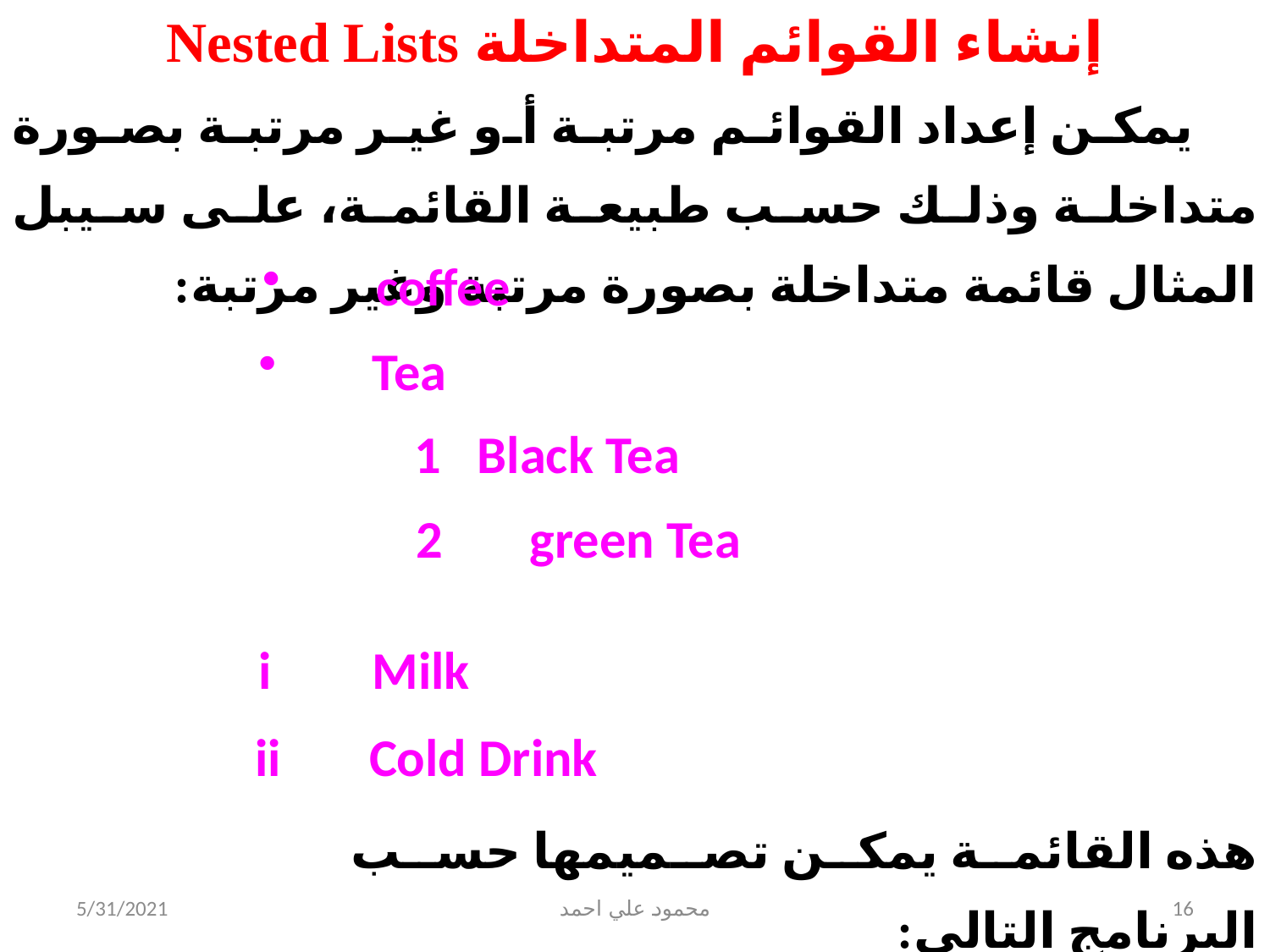

إنشاء القوائم المتداخلة Nested Lists
يمكن إعداد القوائم مرتبة أو غير مرتبة بصورة متداخلة وذلك حسب طبيعة القائمة، على سيبل المثال قائمة متداخلة بصورة مرتبة وغير مرتبة:
	coffee
	Tea
1   Black Tea
2	green Tea
i	Milk
ii	Cold Drink
هذه القائمة يمكن تصميمها حسب البرنامج التالي:
5/31/2021
محمود علي احمد
16